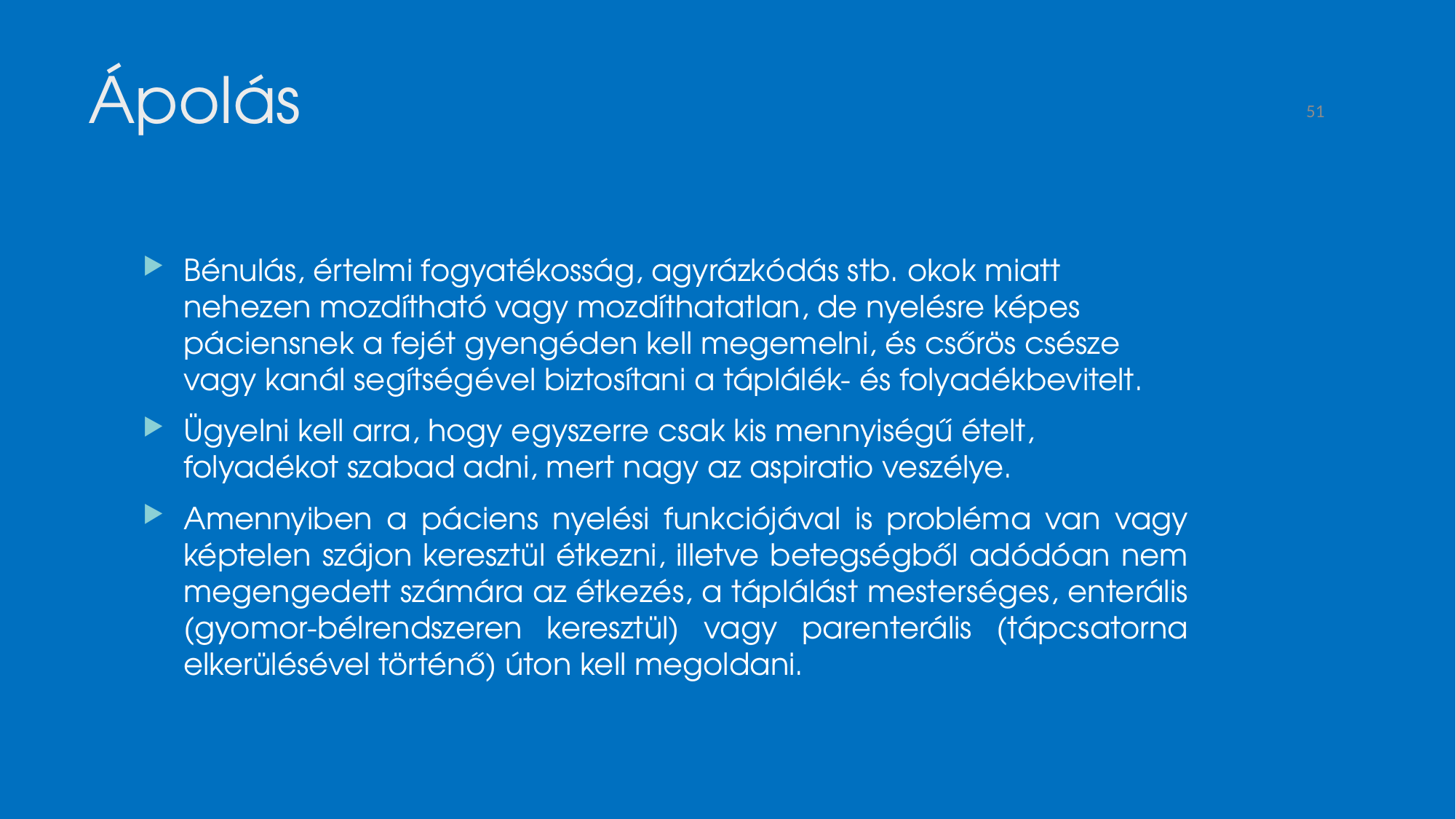

51
# Ápolás
Bénulás, értelmi fogyatékosság, agyrázkódás stb. okok miatt nehezen mozdítható vagy mozdíthatatlan, de nyelésre képes páciensnek a fejét gyengéden kell megemelni, és csőrös csésze vagy kanál segítségével biztosítani a táplálék- és folyadékbevitelt.
Ügyelni kell arra, hogy egyszerre csak kis mennyiségű ételt, folyadékot szabad adni, mert nagy az aspiratio veszélye.
Amennyiben a páciens nyelési funkciójával is probléma van vagy képtelen szájon keresztül étkezni, illetve betegségből adódóan nem megengedett számára az étkezés, a táplálást mesterséges, enterális (gyomor-bélrendszeren keresztül) vagy parenterális (tápcsatorna elkerülésével történő) úton kell megoldani.